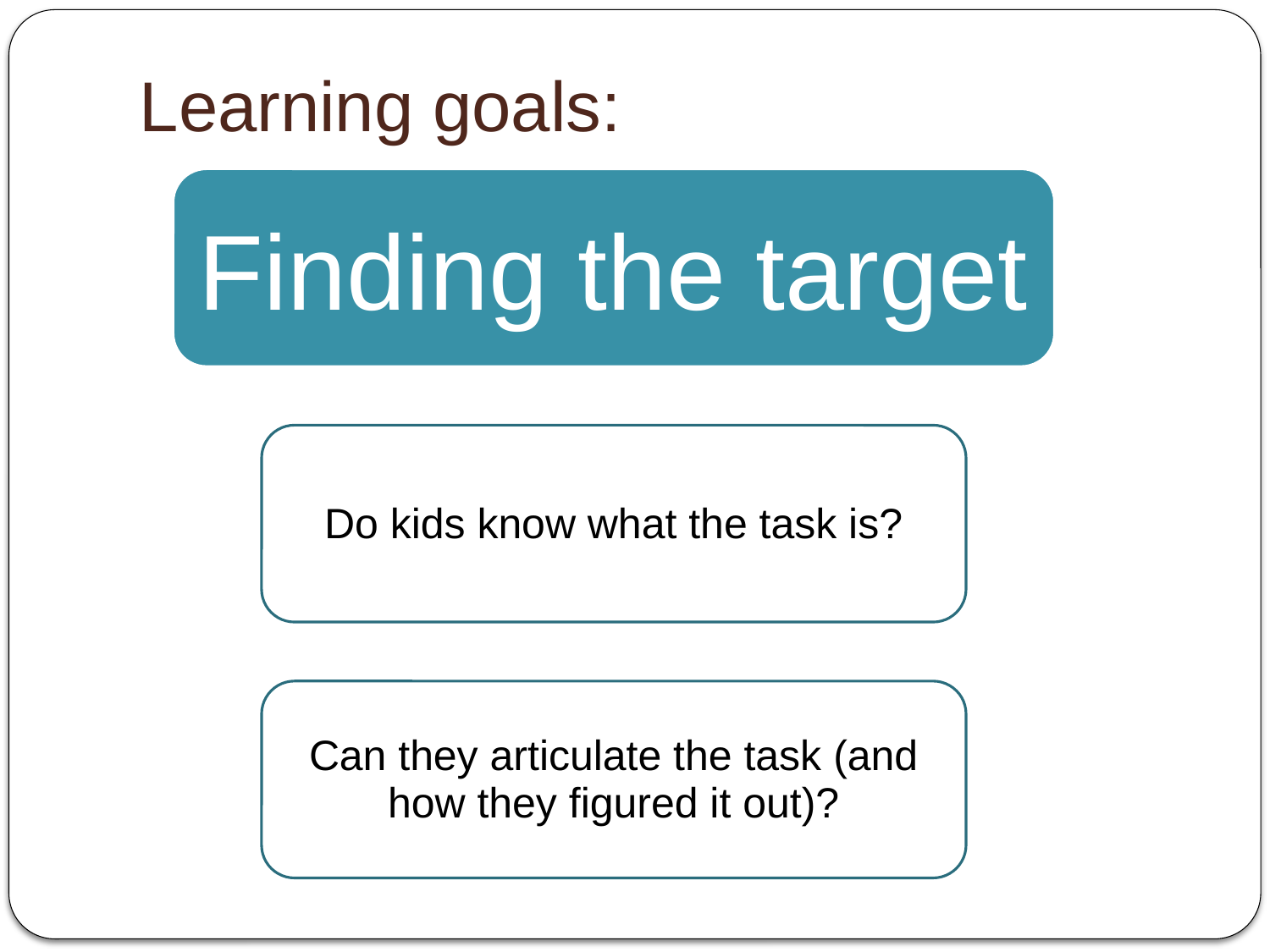

# Learning goals:
Finding the target
Do kids know what the task is?
Can they articulate the task (and how they figured it out)?